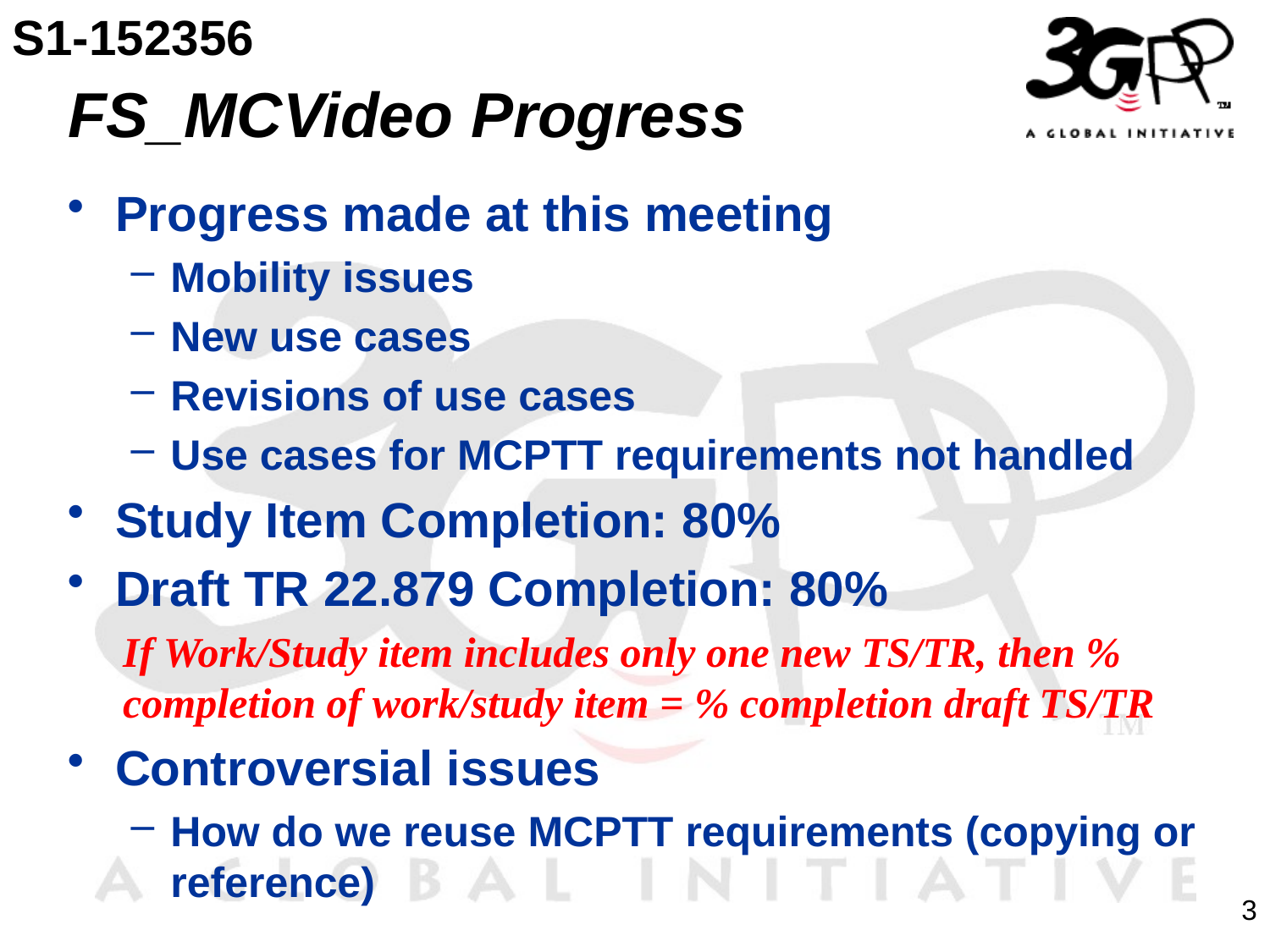

S1-152356
# FS_MCVideo Progress
Progress made at this meeting
Mobility issues
New use cases
Revisions of use cases
Use cases for MCPTT requirements not handled
Study Item Completion: 80%
Draft TR 22.879 Completion: 80%
If Work/Study item includes only one new TS/TR, then % completion of work/study item = % completion draft TS/TR
Controversial issues
How do we reuse MCPTT requirements (copying or reference)
3